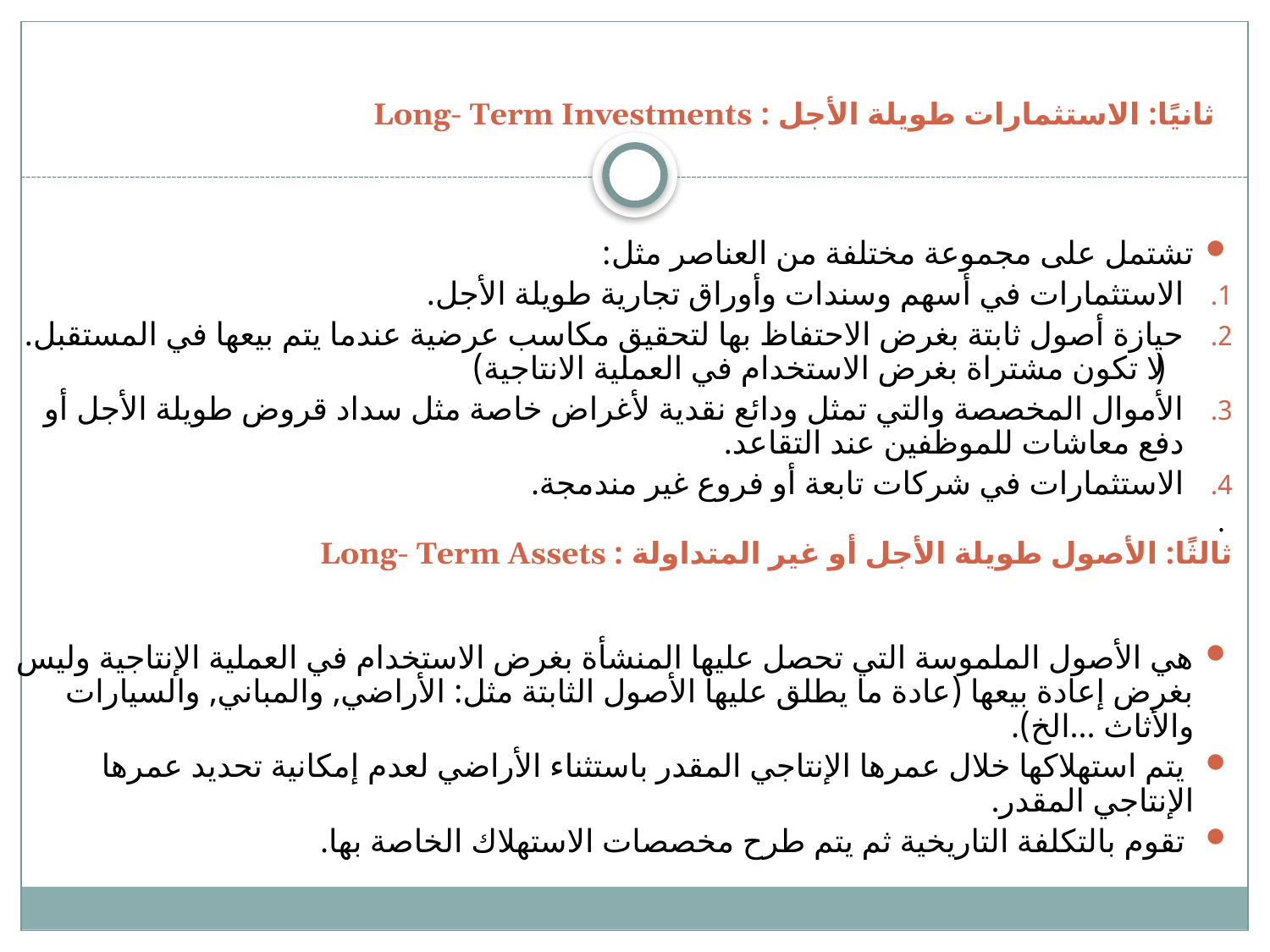

# ثانيًا: الاستثمارات طويلة الأجل : Long- Term Investments

تشتمل على مجموعة مختلفة من العناصر مثل:
الاستثمارات في أسهم وسندات وأوراق تجارية طويلة الأجل.
حيازة أصول ثابتة بغرض الاحتفاظ بها لتحقيق مكاسب عرضية عندما يتم بيعها في المستقبل. ( لا تكون مشتراة بغرض الاستخدام في العملية الانتاجية)
الأموال المخصصة والتي تمثل ودائع نقدية لأغراض خاصة مثل سداد قروض طويلة الأجل أو دفع معاشات للموظفين عند التقاعد.
الاستثمارات في شركات تابعة أو فروع غير مندمجة.
 .
ثالثًا: الأصول طويلة الأجل أو غير المتداولة : Long- Term Assets

هي الأصول الملموسة التي تحصل عليها المنشأة بغرض الاستخدام في العملية الإنتاجية وليس بغرض إعادة بيعها (عادة ما يطلق عليها الأصول الثابتة مثل: الأراضي, والمباني, والسيارات والأثاث ...الخ).
 يتم استهلاكها خلال عمرها الإنتاجي المقدر باستثناء الأراضي لعدم إمكانية تحديد عمرها الإنتاجي المقدر.
 تقوم بالتكلفة التاريخية ثم يتم طرح مخصصات الاستهلاك الخاصة بها.